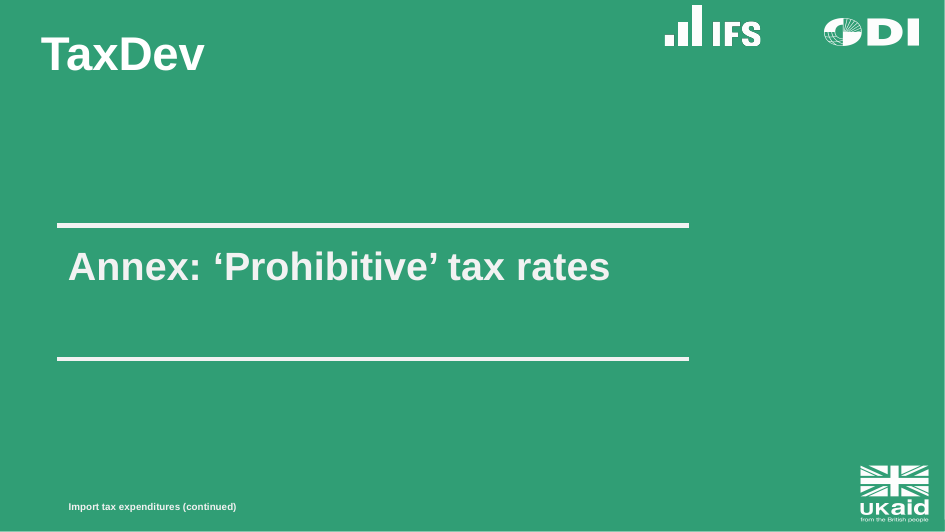

# Annex: ‘Prohibitive’ tax rates
Import tax expenditures (continued)